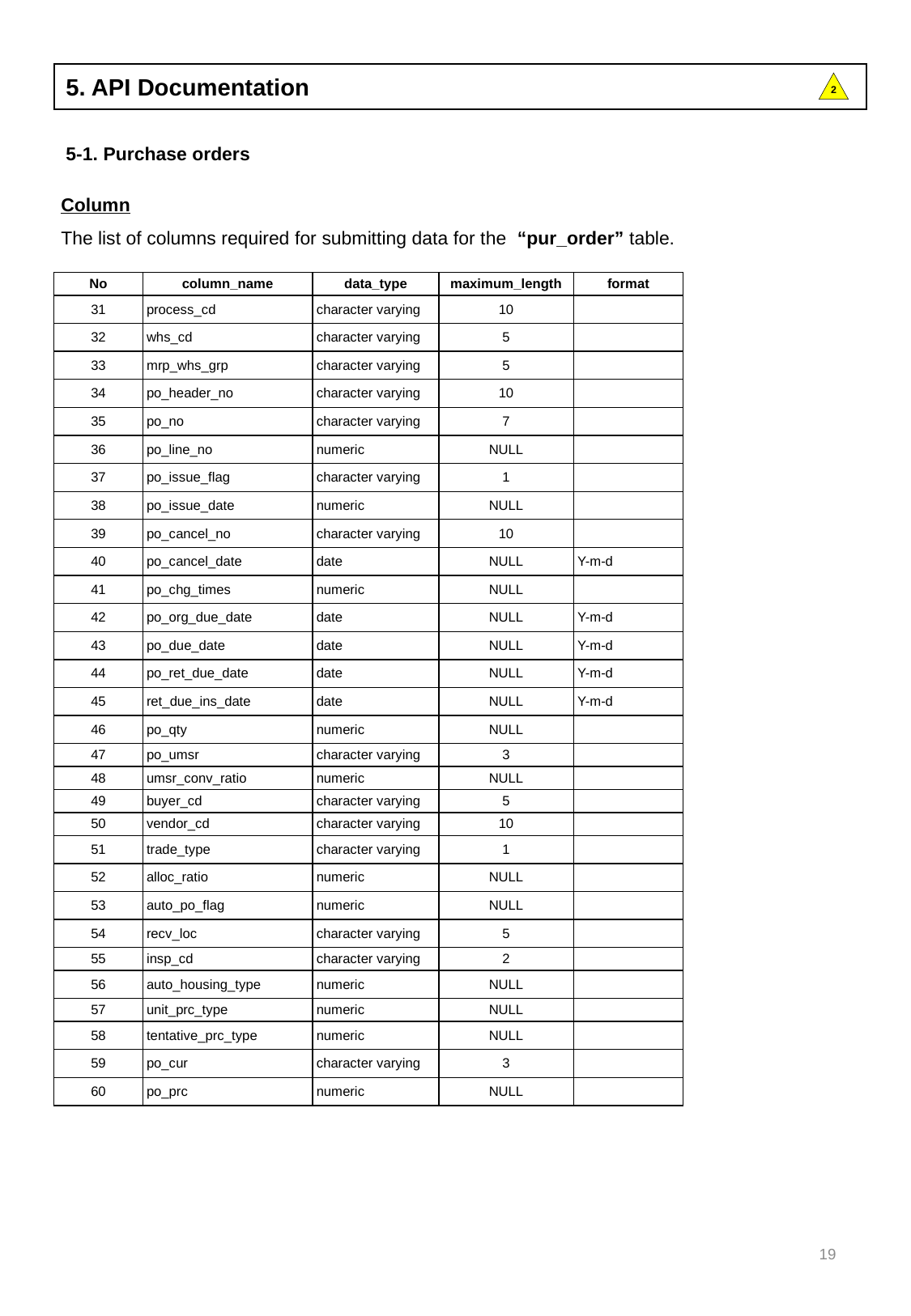

5. API Documentation
2
5-1. Purchase orders
Column
The list of columns required for submitting data for the  “pur_order” table.
| No | column\_name | data\_type | maximum\_length | format |
| --- | --- | --- | --- | --- |
| 31 | process\_cd | character varying | 10 |  |
| 32 | whs\_cd | character varying | 5 |  |
| 33 | mrp\_whs\_grp | character varying | 5 |  |
| 34 | po\_header\_no | character varying | 10 |  |
| 35 | po\_no | character varying | 7 |  |
| 36 | po\_line\_no | numeric | NULL |  |
| 37 | po\_issue\_flag | character varying | 1 |  |
| 38 | po\_issue\_date | numeric | NULL |  |
| 39 | po\_cancel\_no | character varying | 10 |  |
| 40 | po\_cancel\_date | date | NULL | Y-m-d |
| 41 | po\_chg\_times | numeric | NULL |  |
| 42 | po\_org\_due\_date | date | NULL | Y-m-d |
| 43 | po\_due\_date | date | NULL | Y-m-d |
| 44 | po\_ret\_due\_date | date | NULL | Y-m-d |
| 45 | ret\_due\_ins\_date | date | NULL | Y-m-d |
| 46 | po\_qty | numeric | NULL |  |
| 47 | po\_umsr | character varying | 3 |  |
| 48 | umsr\_conv\_ratio | numeric | NULL |  |
| 49 | buyer\_cd | character varying | 5 |  |
| 50 | vendor\_cd | character varying | 10 |  |
| 51 | trade\_type | character varying | 1 |  |
| 52 | alloc\_ratio | numeric | NULL |  |
| 53 | auto\_po\_flag | numeric | NULL |  |
| 54 | recv\_loc | character varying | 5 |  |
| 55 | insp\_cd | character varying | 2 |  |
| 56 | auto\_housing\_type | numeric | NULL |  |
| 57 | unit\_prc\_type | numeric | NULL |  |
| 58 | tentative\_prc\_type | numeric | NULL |  |
| 59 | po\_cur | character varying | 3 |  |
| 60 | po\_prc | numeric | NULL |  |
19